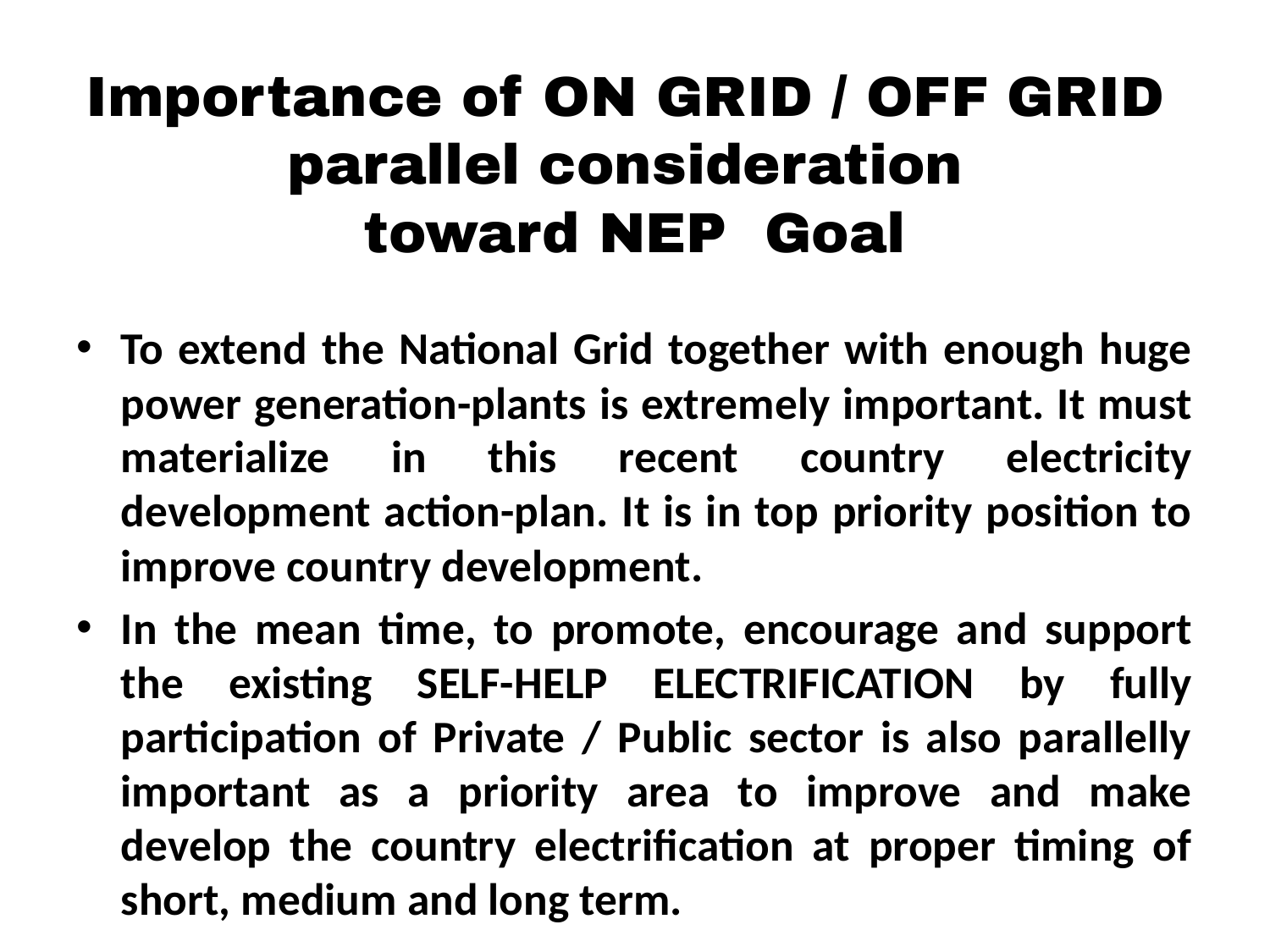

# Importance of ON GRID / OFF GRID parallel consideration toward NEP  Goal
To extend the National Grid together with enough huge power generation-plants is extremely important. It must materialize in this recent country electricity development action-plan. It is in top priority position to improve country development.
In the mean time, to promote, encourage and support the existing SELF-HELP ELECTRIFICATION by fully participation of Private / Public sector is also parallelly important as a priority area to improve and make develop the country electrification at proper timing of short, medium and long term.